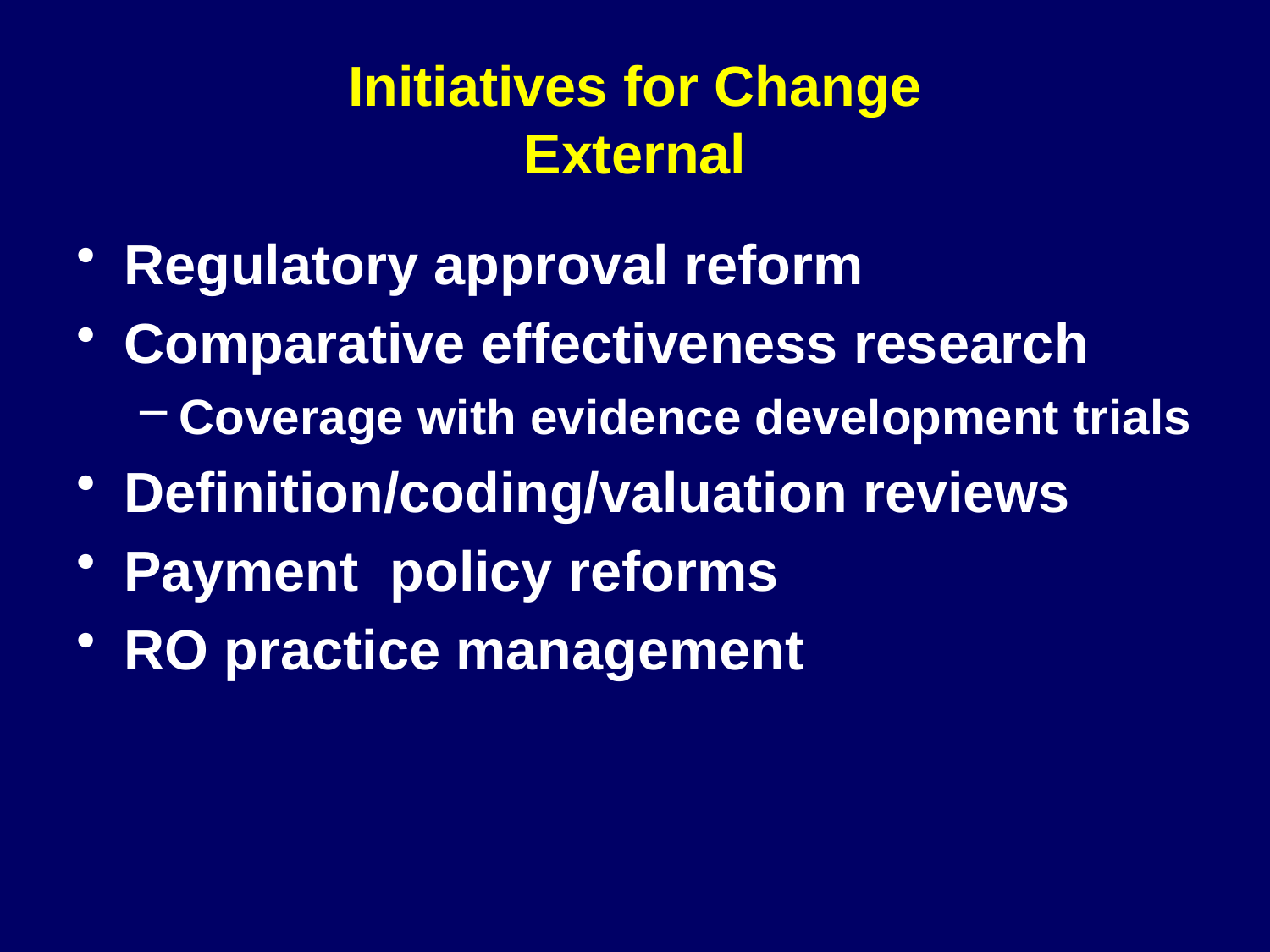

# Initiatives for Change External
Regulatory approval reform
Comparative effectiveness research
Coverage with evidence development trials
Definition/coding/valuation reviews
Payment  policy reforms
RO practice management